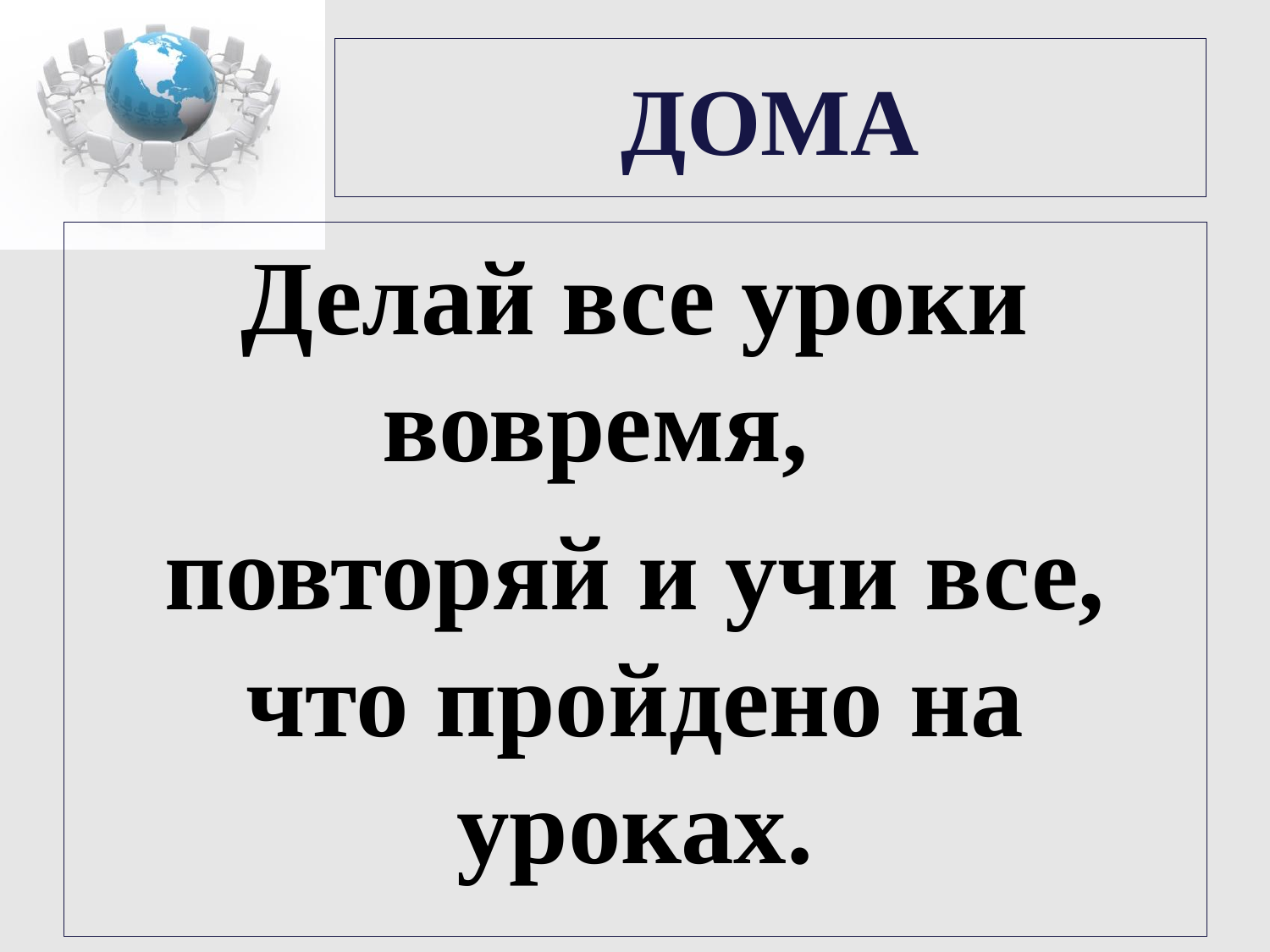

# ДОМА
Делай все уроки вовремя,
повторяй и учи все, что пройдено на уроках.